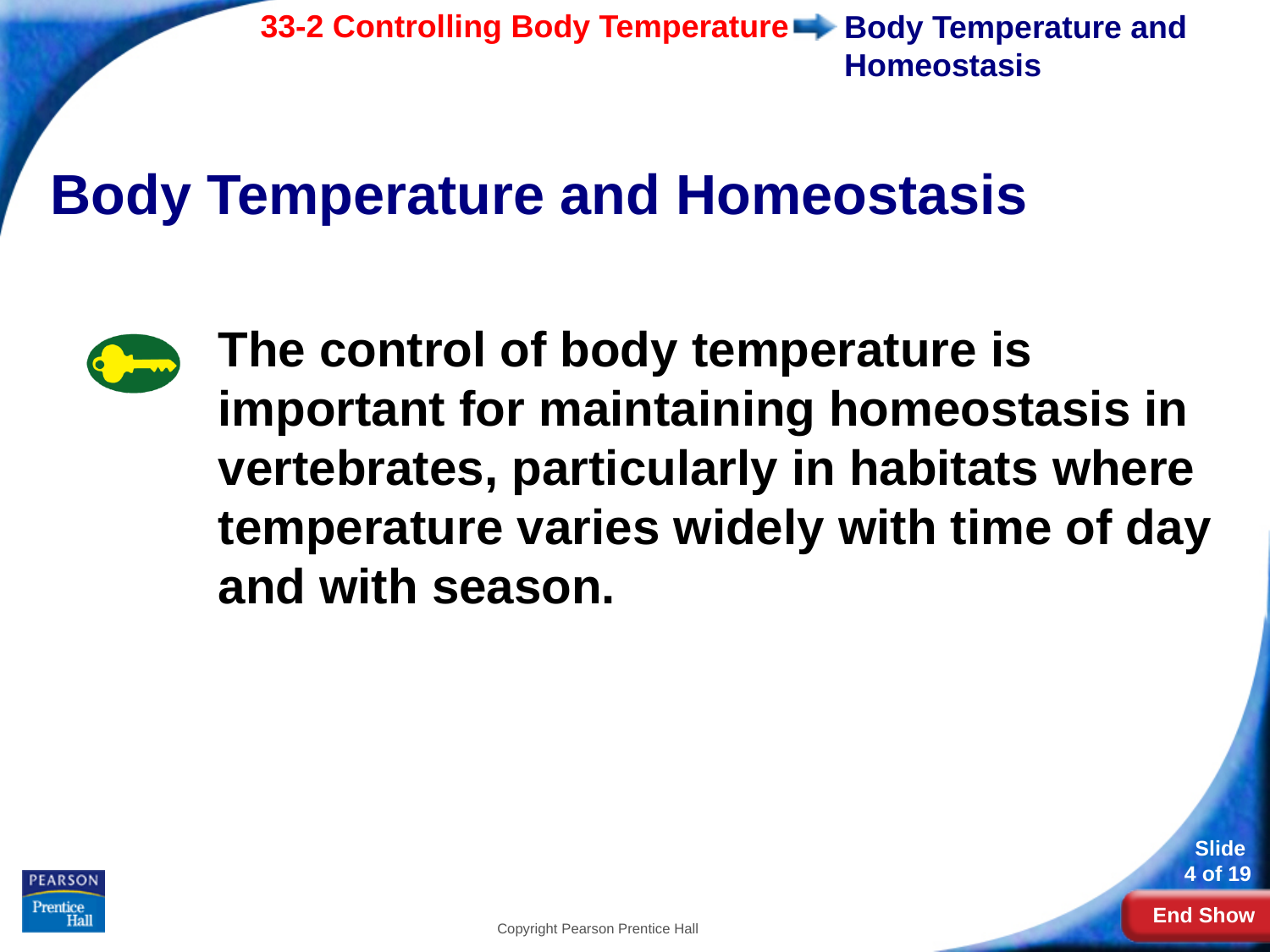

# Body Temperature and Homeostasis
Body Temperature and Homeostasis
The control of body temperature is important for maintaining homeostasis in vertebrates, particularly in habitats where temperature varies widely with time of day and with season.
Copyright Pearson Prentice Hall